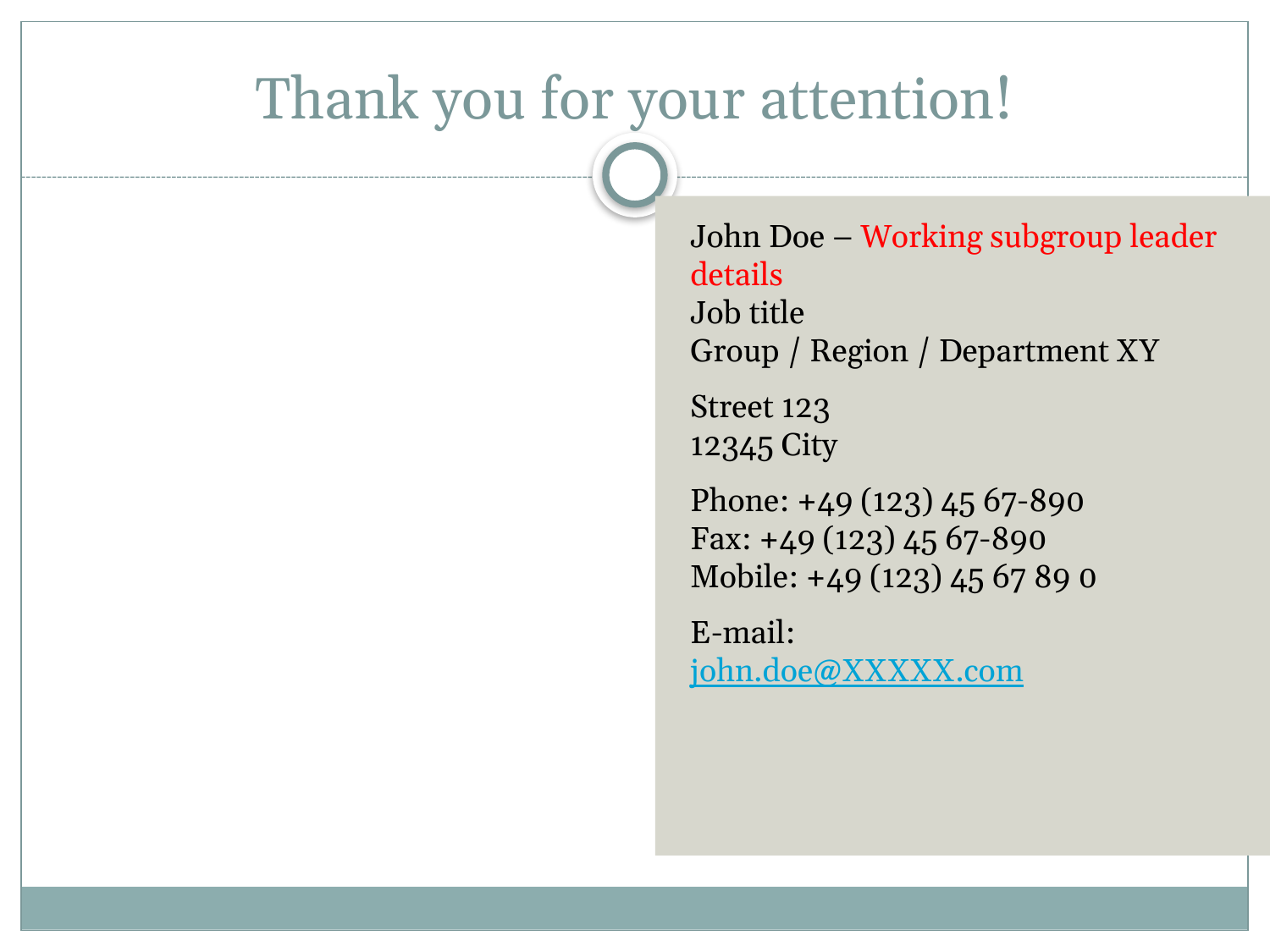

# Thank you for your attention!
John Doe – Working subgroup leader details
Job title
Group / Region / Department XY
Street 123
12345 City
Phone: +49 (123) 45 67-890
Fax: +49 (123) 45 67-890
Mobile: +49 (123) 45 67 89 0
E-mail:
john.doe@XXXXX.com